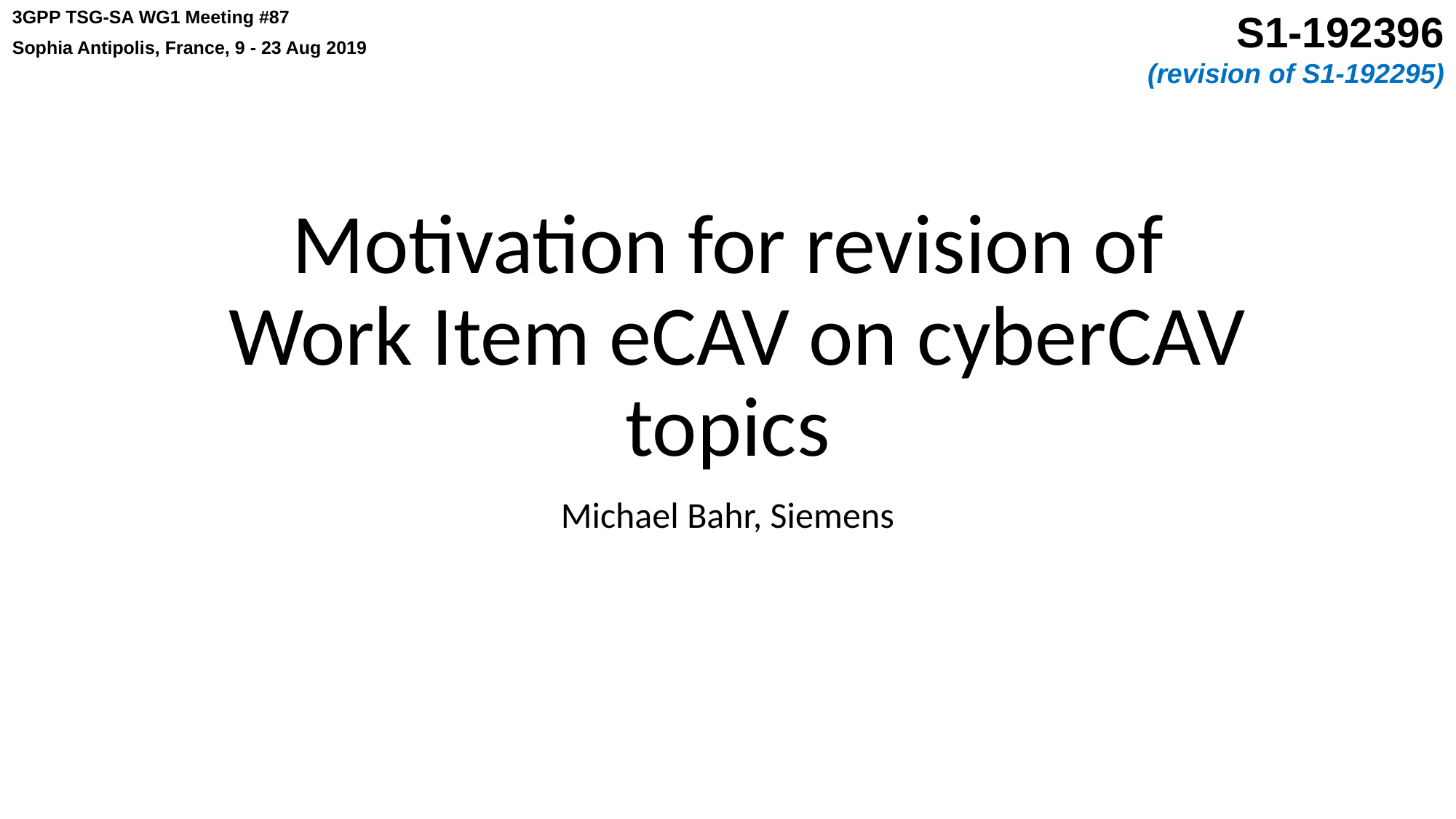

# Motivation for revision of Work Item eCAV on cyberCAV topics
Michael Bahr, Siemens